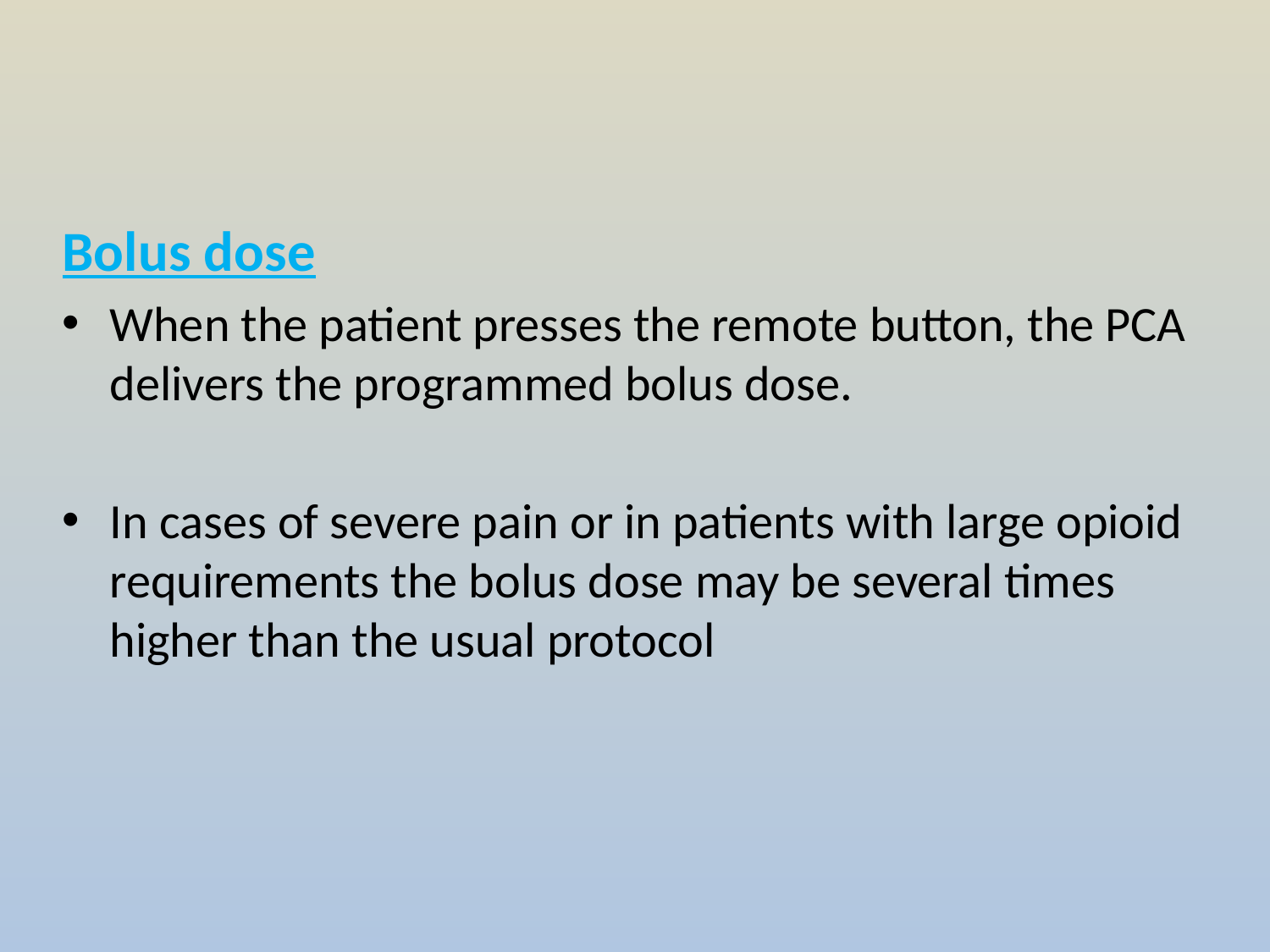

Bolus dose
When the patient presses the remote button, the PCA delivers the programmed bolus dose.

In cases of severe pain or in patients with large opioid requirements the bolus dose may be several times higher than the usual protocol